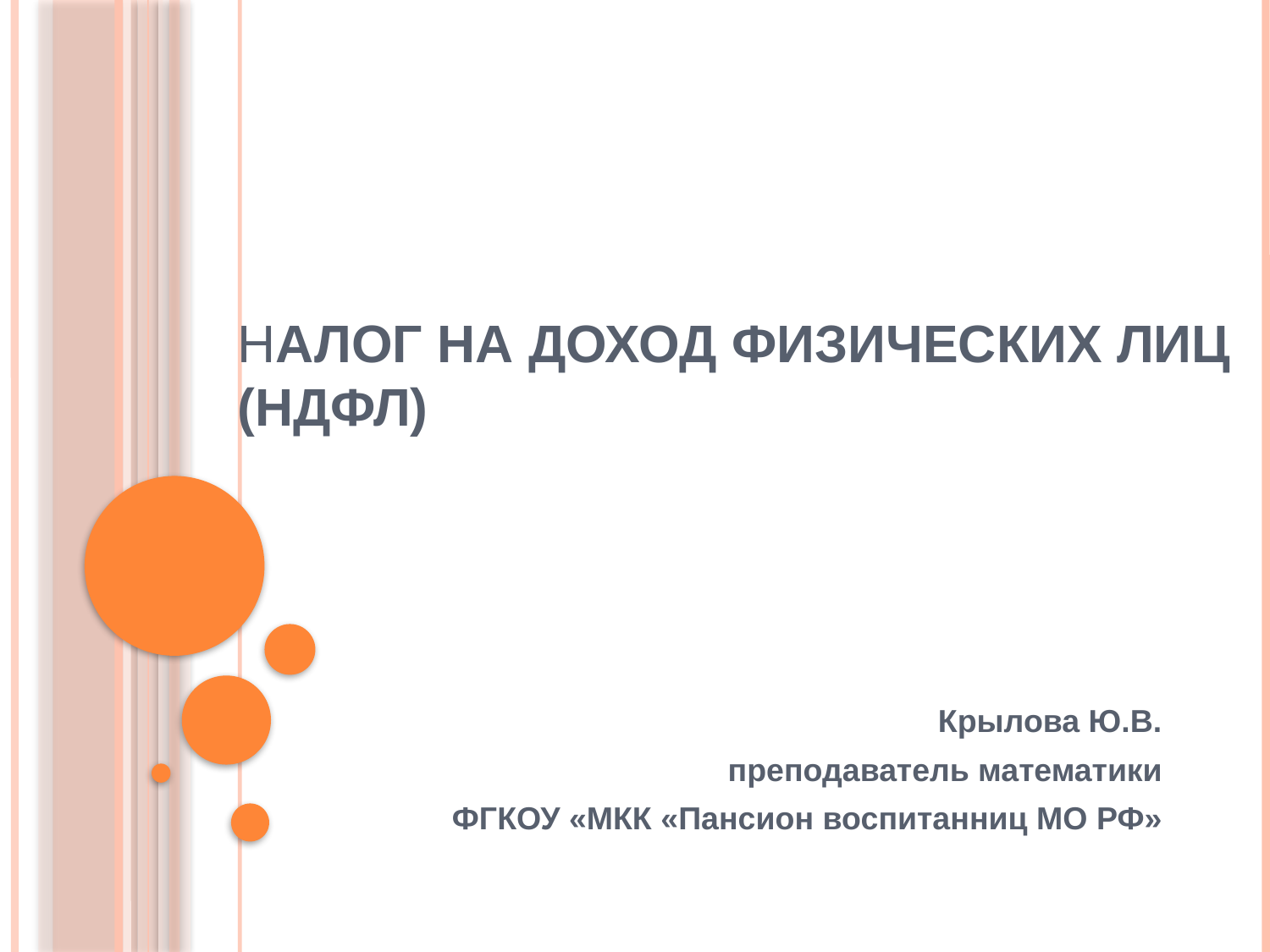

# Налог на доход физических лиц (НДФЛ)
Крылова Ю.В.
преподаватель математики
ФГКОУ «МКК «Пансион воспитанниц МО РФ»